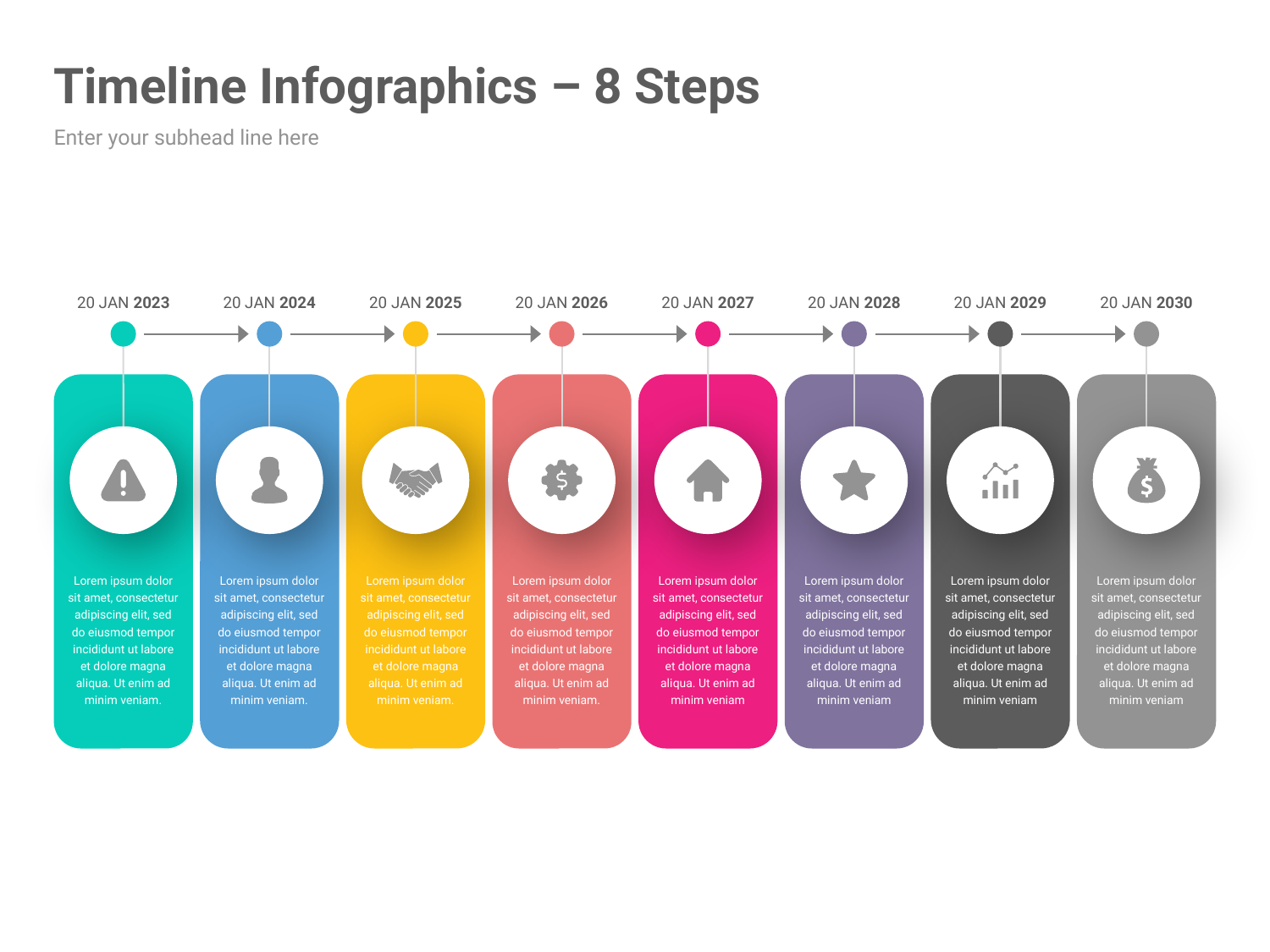

# Timeline Infographics – 8 Steps
Enter your subhead line here
20 JAN 2023
20 JAN 2024
20 JAN 2025
20 JAN 2026
20 JAN 2027
20 JAN 2028
20 JAN 2029
20 JAN 2030

Lorem ipsum dolor sit amet, consectetur adipiscing elit, sed do eiusmod tempor incididunt ut labore et dolore magna aliqua. Ut enim ad minim veniam.
Lorem ipsum dolor sit amet, consectetur adipiscing elit, sed do eiusmod tempor incididunt ut labore et dolore magna aliqua. Ut enim ad minim veniam.
Lorem ipsum dolor sit amet, consectetur adipiscing elit, sed do eiusmod tempor incididunt ut labore et dolore magna aliqua. Ut enim ad minim veniam.
Lorem ipsum dolor sit amet, consectetur adipiscing elit, sed do eiusmod tempor incididunt ut labore et dolore magna aliqua. Ut enim ad minim veniam.
Lorem ipsum dolor sit amet, consectetur adipiscing elit, sed do eiusmod tempor incididunt ut labore et dolore magna aliqua. Ut enim ad minim veniam
Lorem ipsum dolor sit amet, consectetur adipiscing elit, sed do eiusmod tempor incididunt ut labore et dolore magna aliqua. Ut enim ad minim veniam
Lorem ipsum dolor sit amet, consectetur adipiscing elit, sed do eiusmod tempor incididunt ut labore et dolore magna aliqua. Ut enim ad minim veniam
Lorem ipsum dolor sit amet, consectetur adipiscing elit, sed do eiusmod tempor incididunt ut labore et dolore magna aliqua. Ut enim ad minim veniam